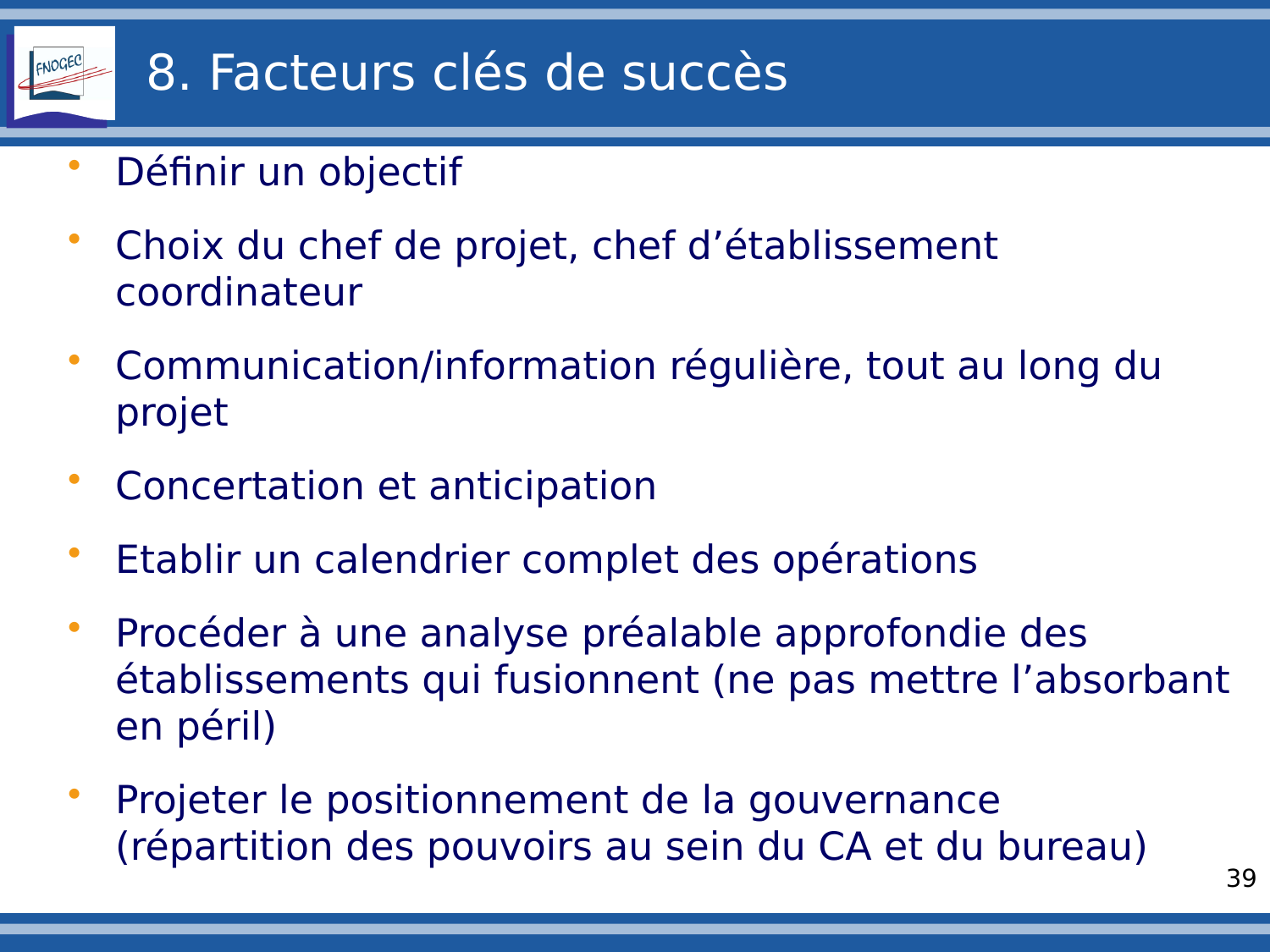

# 8. Facteurs clés de succès
Définir un objectif
Choix du chef de projet, chef d’établissement coordinateur
Communication/information régulière, tout au long du projet
Concertation et anticipation
Etablir un calendrier complet des opérations
Procéder à une analyse préalable approfondie des établissements qui fusionnent (ne pas mettre l’absorbant en péril)
Projeter le positionnement de la gouvernance (répartition des pouvoirs au sein du CA et du bureau)

39